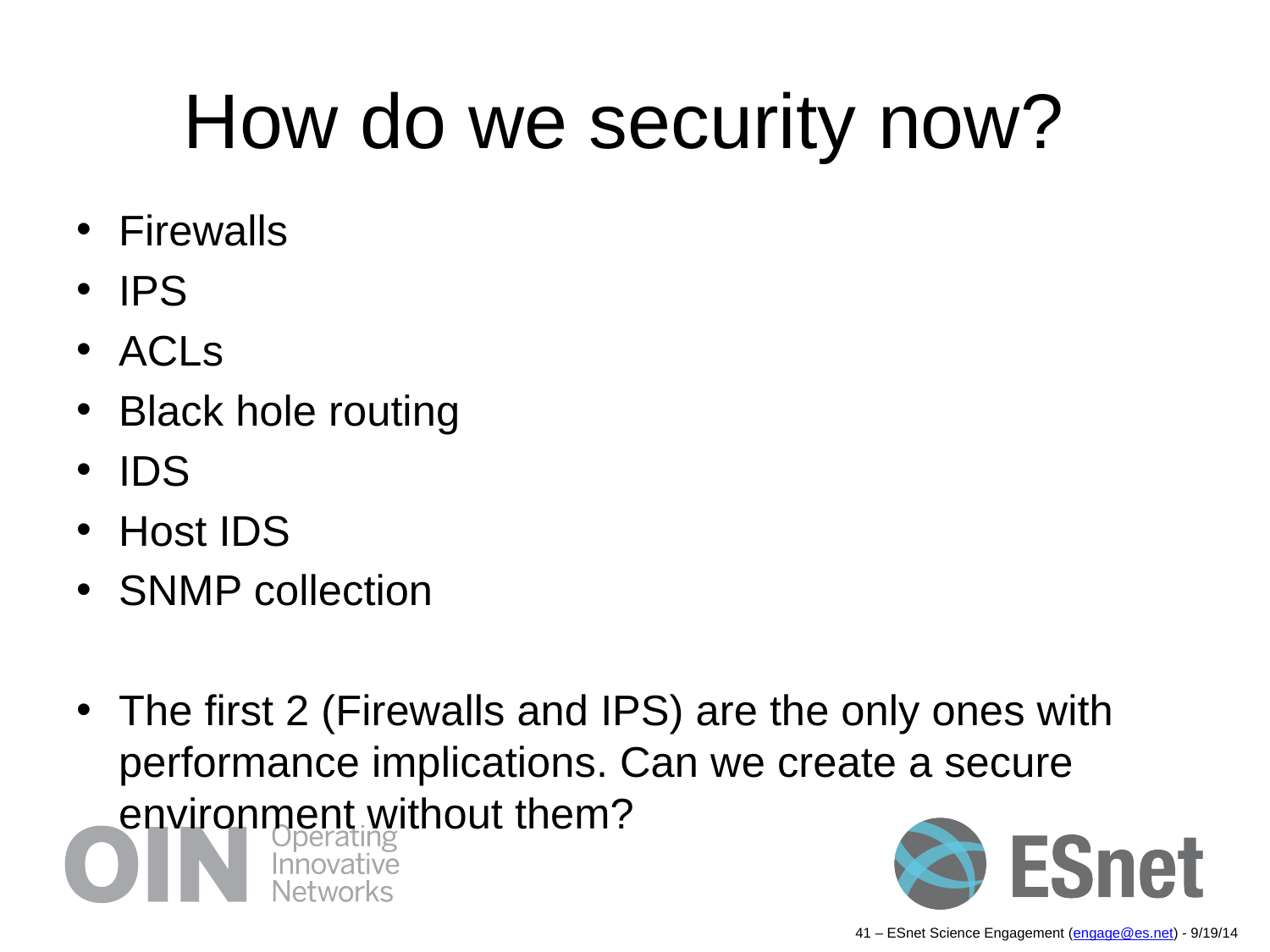

# How do we security now?
Firewalls
IPS
ACLs
Black hole routing
IDS
Host IDS
SNMP collection

The first 2 (Firewalls and IPS) are the only ones with performance implications. Can we create a secure environment without them?
41 – ESnet Science Engagement (engage@es.net) - 9/19/14